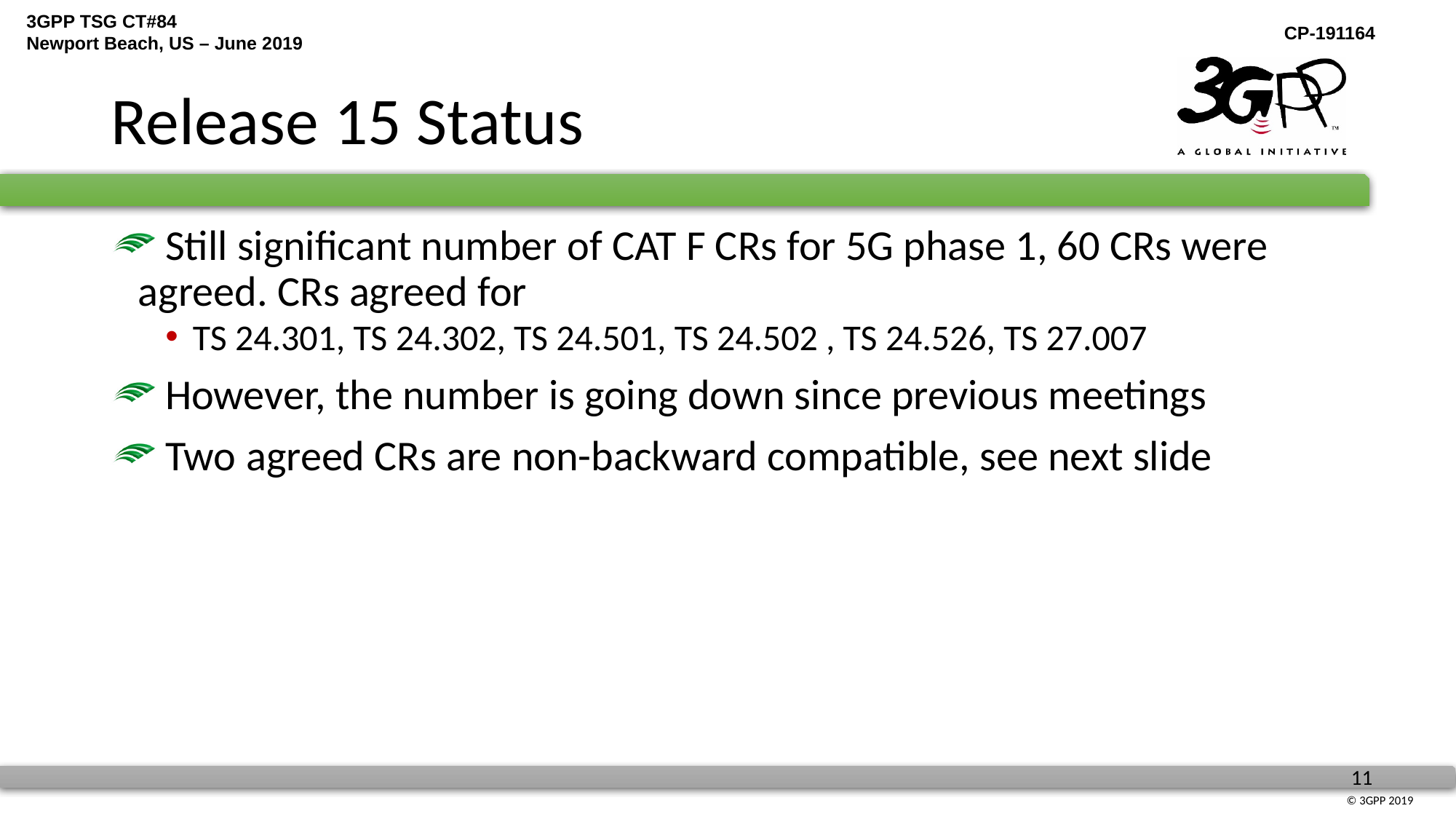

# Release 15 Status
 Still significant number of CAT F CRs for 5G phase 1, 60 CRs were agreed. CRs agreed for
TS 24.301, TS 24.302, TS 24.501, TS 24.502 , TS 24.526, TS 27.007
 However, the number is going down since previous meetings
 Two agreed CRs are non-backward compatible, see next slide